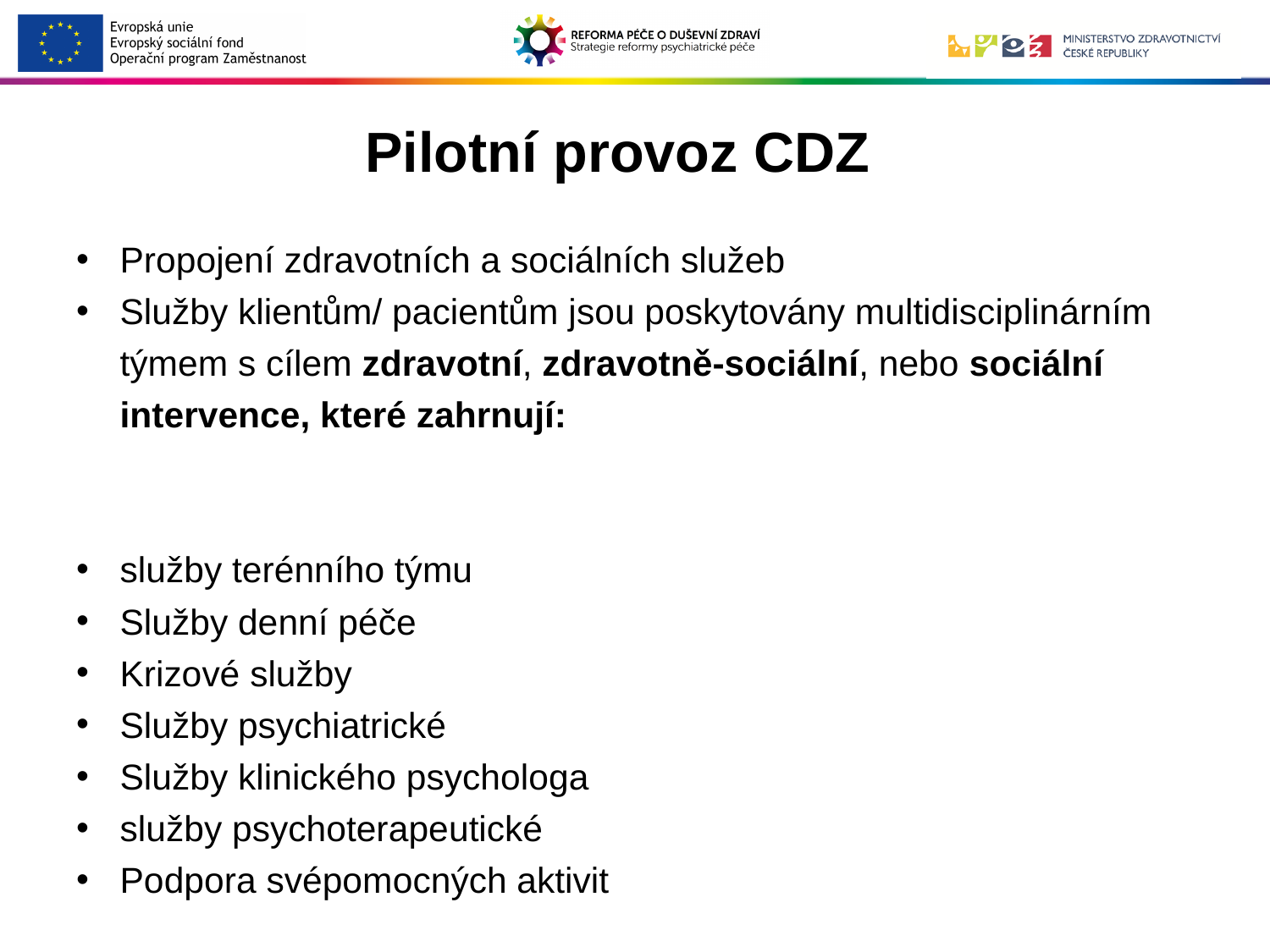

# Pilotní provoz CDZ
Propojení zdravotních a sociálních služeb
Služby klientům/ pacientům jsou poskytovány multidisciplinárním týmem s cílem zdravotní, zdravotně-sociální, nebo sociální intervence, které zahrnují:

služby terénního týmu
Služby denní péče
Krizové služby
Služby psychiatrické
Služby klinického psychologa
služby psychoterapeutické
Podpora svépomocných aktivit